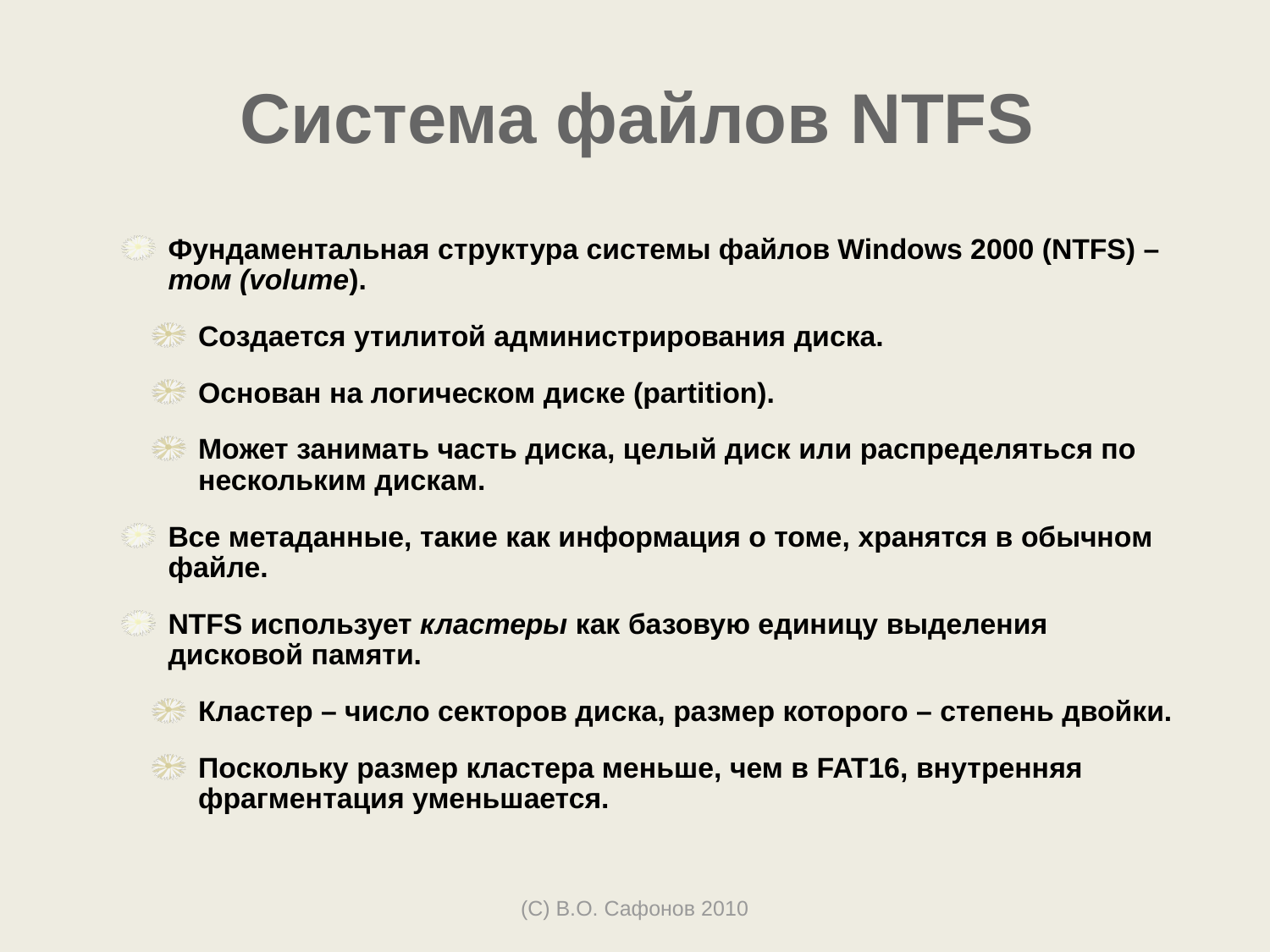

# Система файлов NTFS
Фундаментальная структура системы файлов Windows 2000 (NTFS) – том (volume).
Создается утилитой администрирования диска.
Основан на логическом диске (partition).
Может занимать часть диска, целый диск или распределяться по нескольким дискам.
Все метаданные, такие как информация о томе, хранятся в обычном файле.
NTFS использует кластеры как базовую единицу выделения дисковой памяти.
Кластер – число секторов диска, размер которого – степень двойки.
Поскольку размер кластера меньше, чем в FAT16, внутренняя фрагментация уменьшается.
(С) В.О. Сафонов 2010